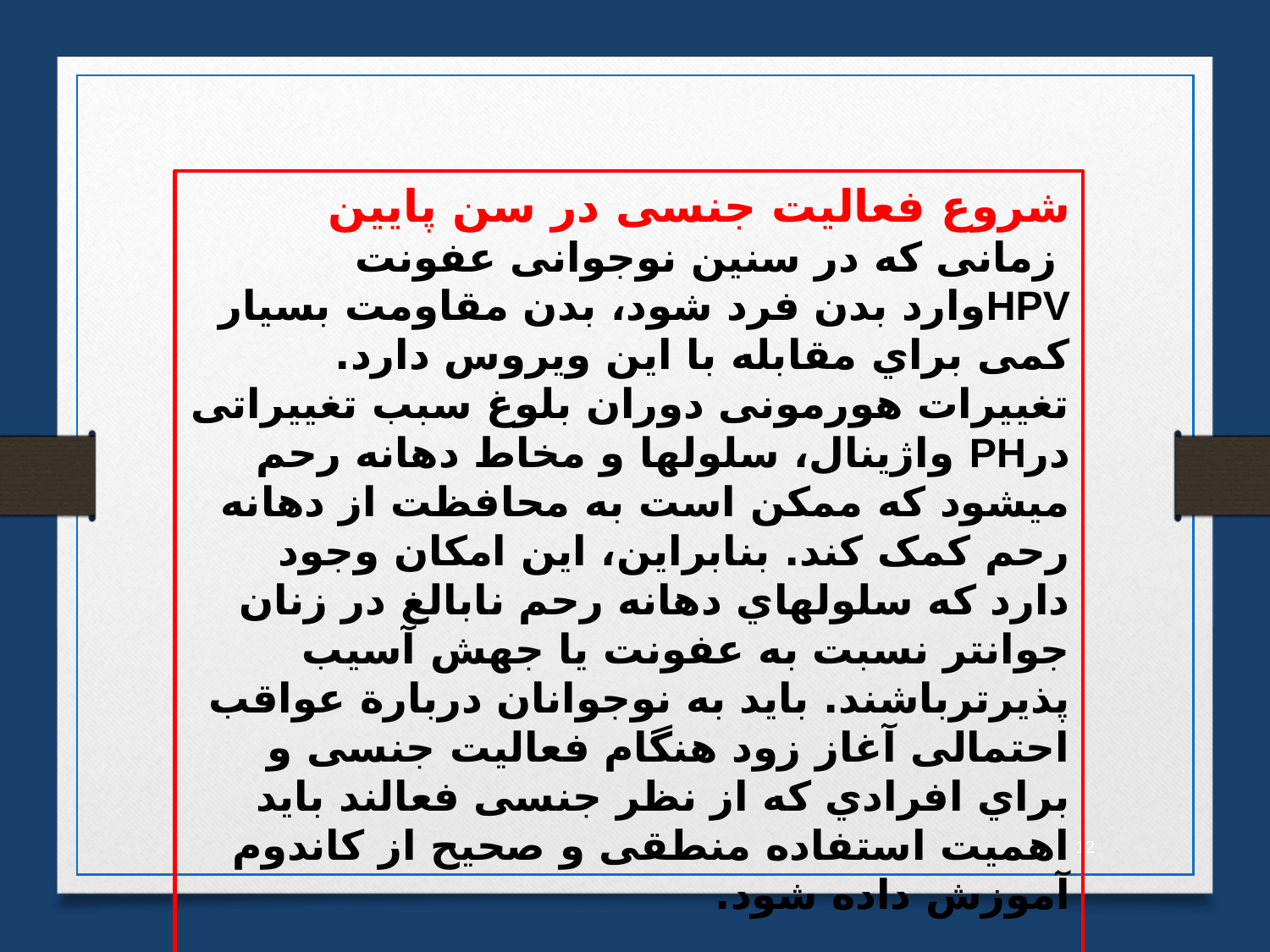

شروع فعالیت جنسی در سن پایین
 زمانی که در سنین نوجوانی عفونت  HPVوارد بدن فرد شود، بدن مقاومت بسیار کمی براي مقابله با این ویروس دارد. تغییرات هورمونی دوران بلوغ سبب تغییراتی درPH واژینال، سلولها و مخاط دهانه رحم میشود که ممکن است به محافظت از دهانه رحم کمک کند. بنابراین، این امکان وجود دارد که سلولهاي دهانه رحم نابالغ در زنان جوانتر نسبت به عفونت یا جهش آسیب پذیرترباشند. باید به نوجوانان دربارة عواقب احتمالی آغاز زود هنگام فعالیت جنسی و براي افرادي که از نظر جنسی فعالند باید اهمیت استفاده منطقی و صحیح از کاندوم آموزش داده شود.

12